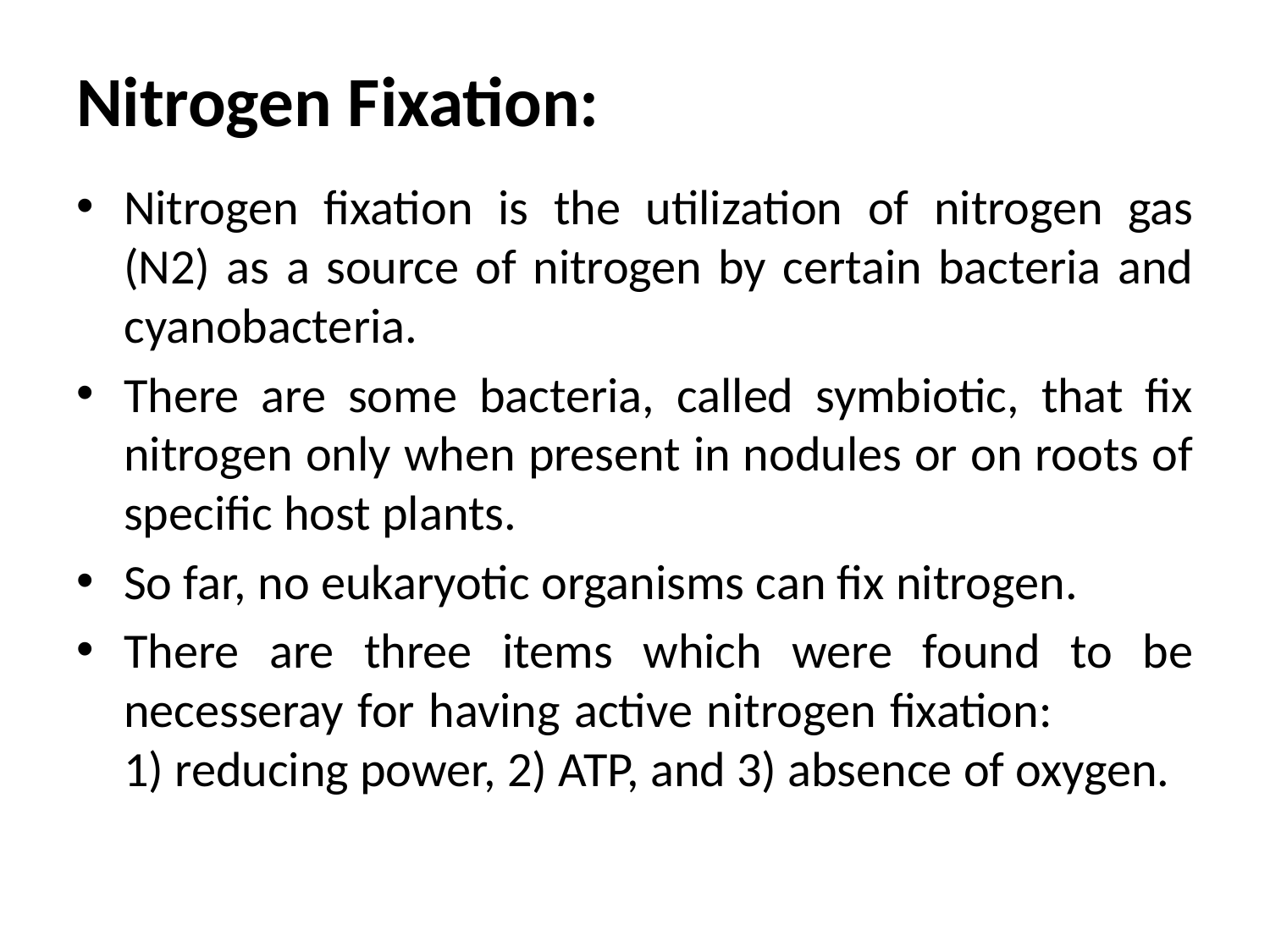

# Nitrogen Fixation:
Nitrogen fixation is the utilization of nitrogen gas (N2) as a source of nitrogen by certain bacteria and cyanobacteria.
There are some bacteria, called symbiotic, that fix nitrogen only when present in nodules or on roots of specific host plants.
So far, no eukaryotic organisms can fix nitrogen.
There are three items which were found to be necesseray for having active nitrogen fixation:           1) reducing power, 2) ATP, and 3) absence of oxygen.